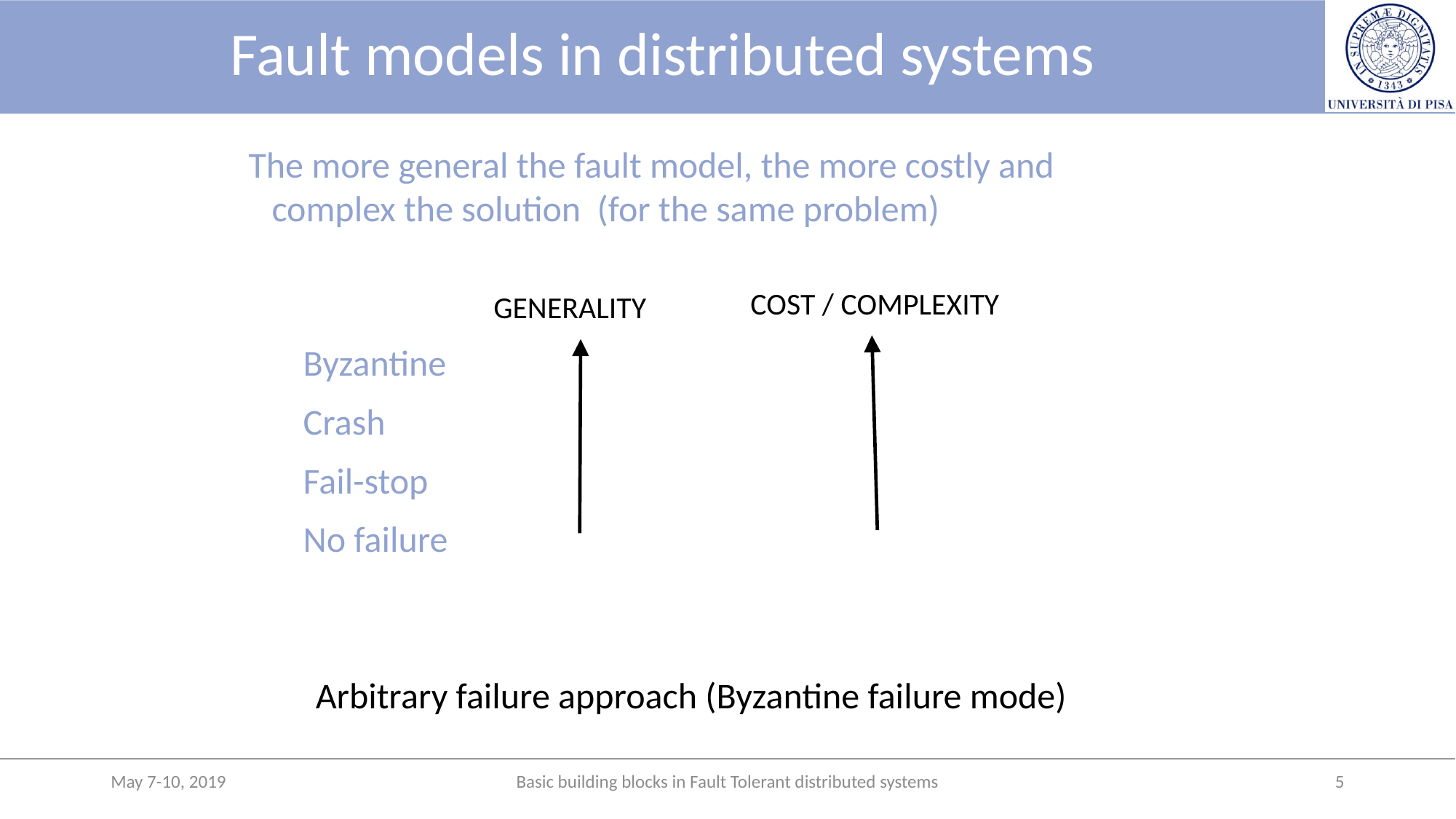

# Fault models in distributed systems

The more general the fault model, the more costly and complex the solution  (for the same problem)

Byzantine
Crash
Fail-stop
No failure
COST / COMPLEXITY
GENERALITY

Arbitrary failure approach (Byzantine failure mode)
May 7-10, 2019
Basic building blocks in Fault Tolerant distributed systems
5